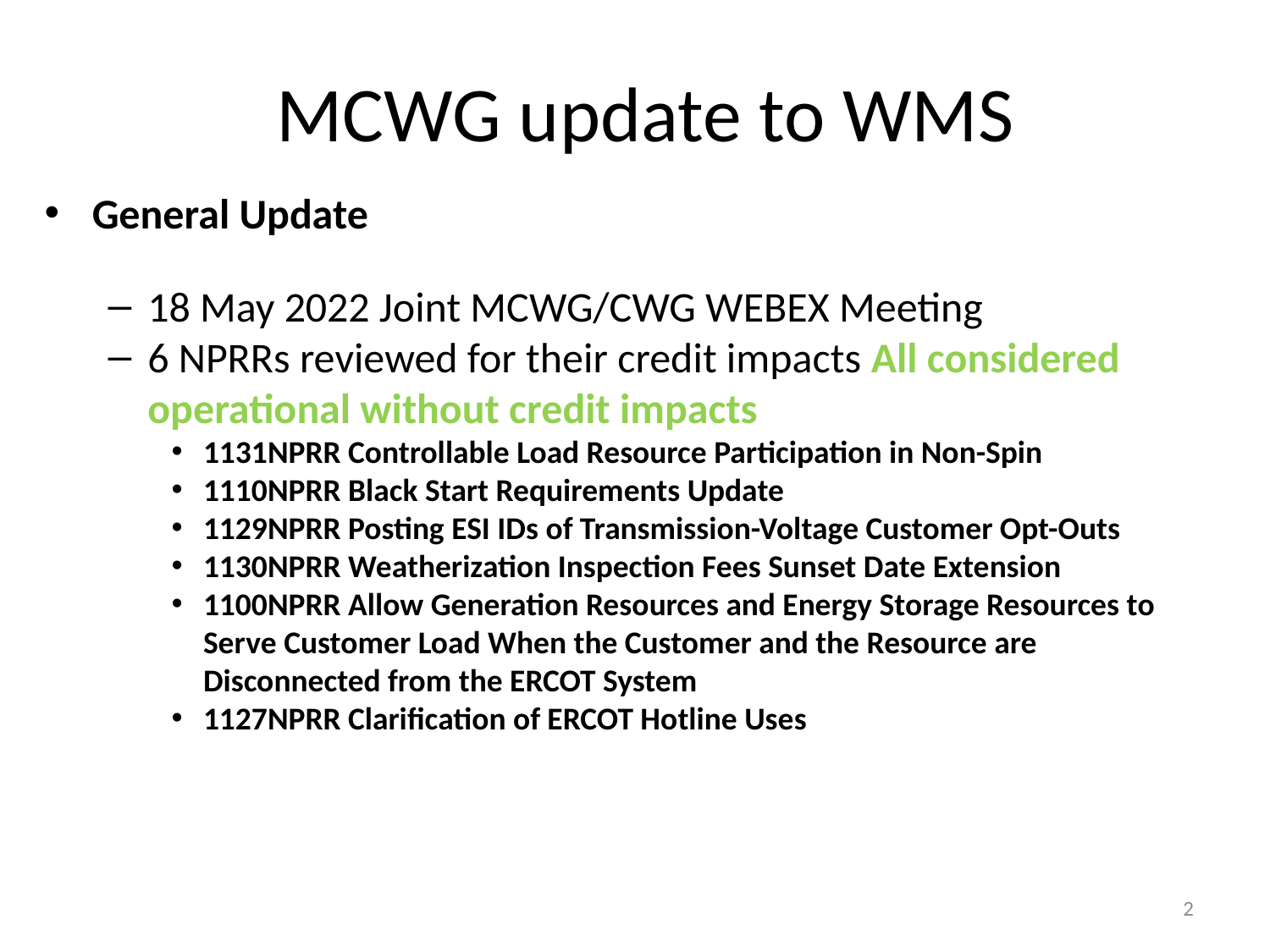

# MCWG update to WMS
General Update

18 May 2022 Joint MCWG/CWG WEBEX Meeting
6 NPRRs reviewed for their credit impacts All considered operational without credit impacts
1131NPRR Controllable Load Resource Participation in Non-Spin
1110NPRR Black Start Requirements Update
1129NPRR Posting ESI IDs of Transmission-Voltage Customer Opt-Outs
1130NPRR Weatherization Inspection Fees Sunset Date Extension
1100NPRR Allow Generation Resources and Energy Storage Resources to Serve Customer Load When the Customer and the Resource are Disconnected from the ERCOT System
1127NPRR Clarification of ERCOT Hotline Uses
2